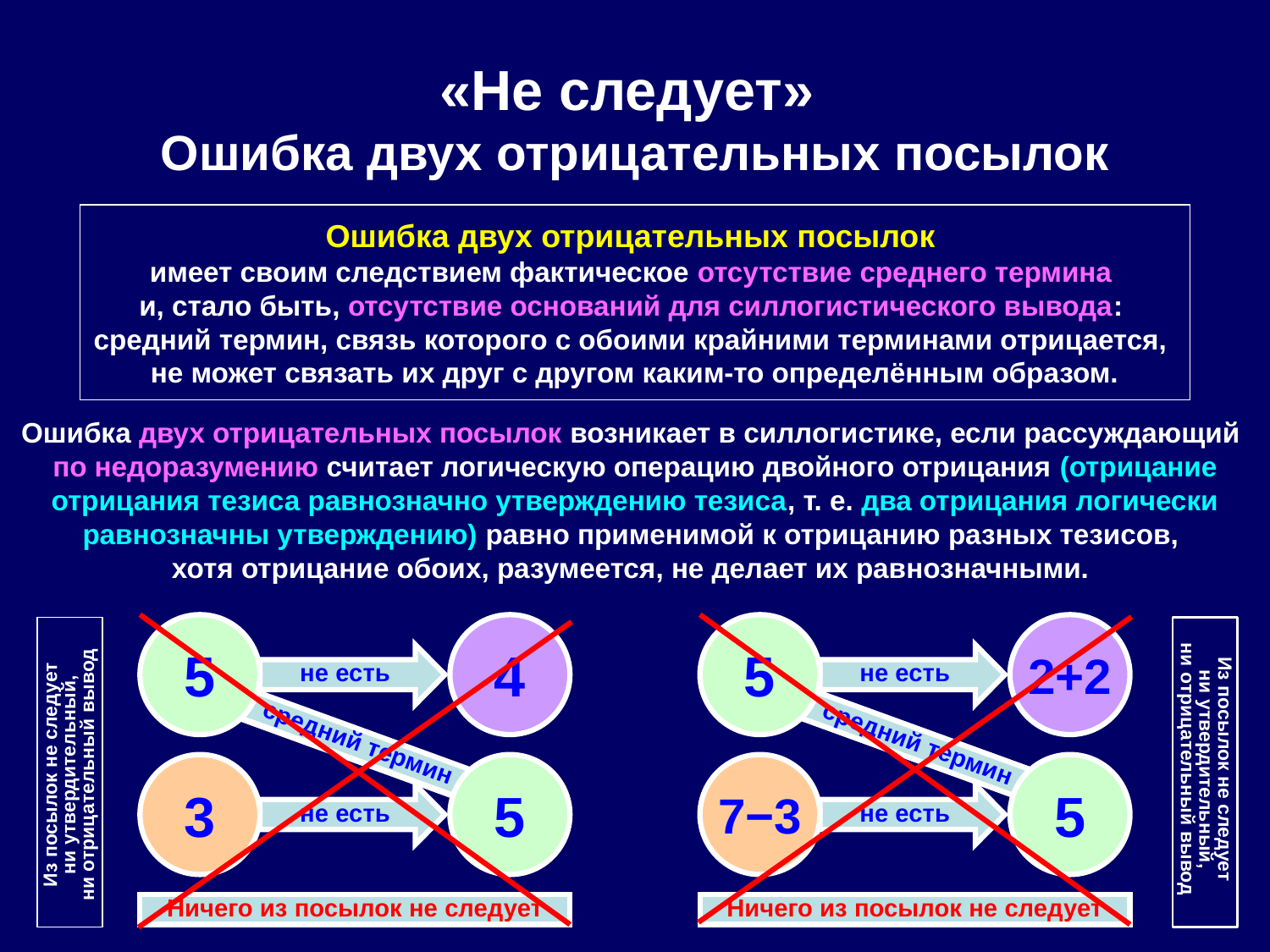

# «Не следует» Ошибка двух отрицательных посылок
Ошибка двух отрицательных посылок
имеет своим следствием фактическое отсутствие среднего термина
и, стало быть, отсутствие оснований для силлогистического вывода:
средний термин, связь которого с обоими крайними терминами отрицается,
не может связать их друг с другом каким-то определённым образом.
Ошибка двух отрицательных посылок возникает в силлогистике, если рассуждающий
по недоразумению считает логическую операцию двойного отрицания (отрицание отрицания тезиса равнозначно утверждению тезиса, т. е. два отрицания логически равнозначны утверждению) равно применимой к отрицанию разных тезисов,
хотя отрицание обоих, разумеется, не делает их равнозначными.
5
4
5
2+2
не есть
не есть
есть?
средний термин
не есть?
средний термин
Из посылок не следует
ни утвердительный,
ни отрицательный вывод
Из посылок не следует
ни утвердительный,
ни отрицательный вывод
3
5
7−3
5
не есть
не есть
Ничего из посылок не следует
Ничего из посылок не следует